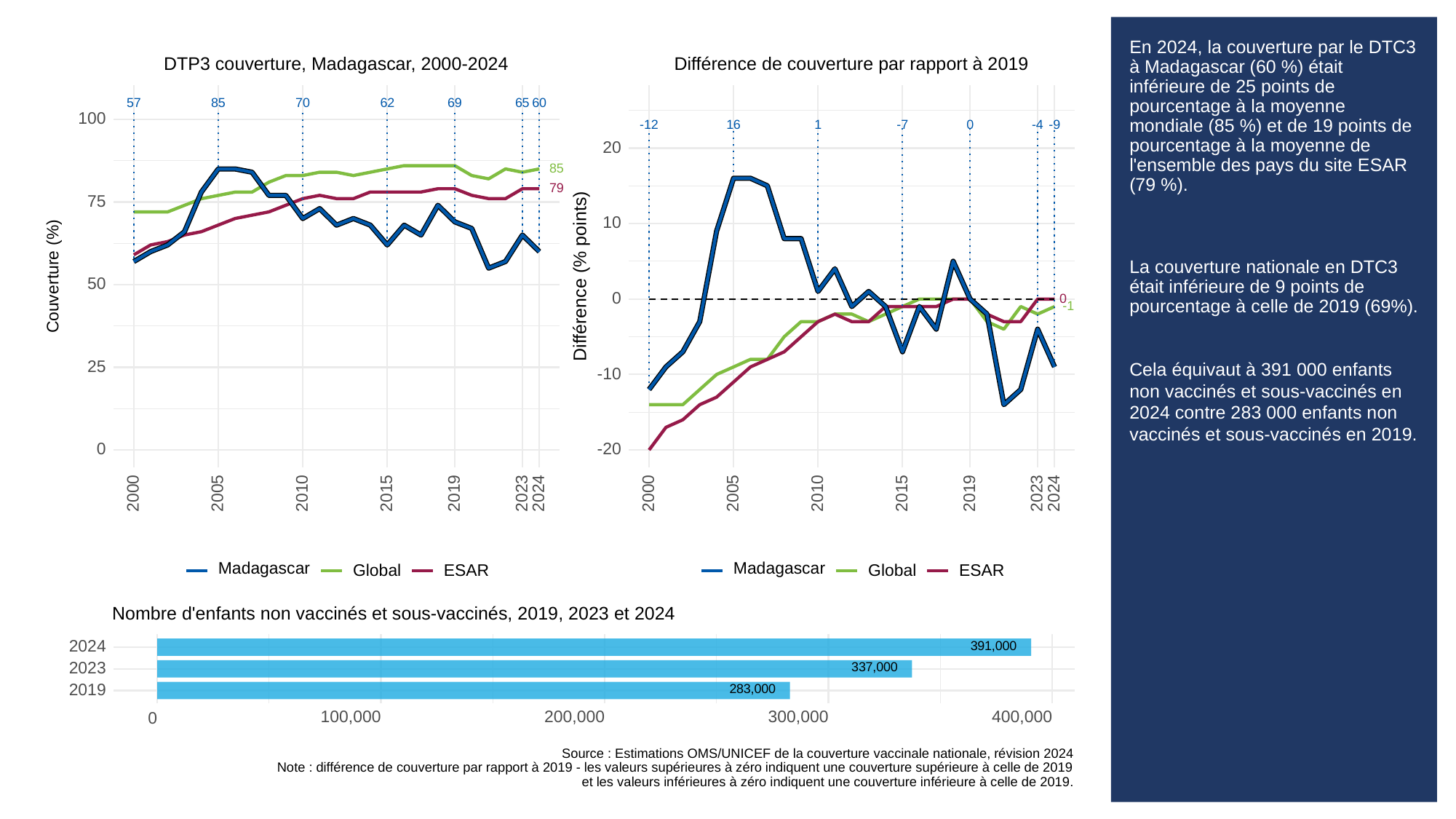

# En 2024, la couverture par le DTC3 à Madagascar (60 %) était inférieure de 25 points de pourcentage à la moyenne mondiale (85 %) et de 19 points de pourcentage à la moyenne de l'ensemble des pays du site ESAR (79 %).

La couverture nationale en DTC3 était inférieure de 9 points de pourcentage à celle de 2019 (69%).

Cela équivaut à 391 000 enfants non vaccinés et sous-vaccinés en 2024 contre 283 000 enfants non vaccinés et sous-vaccinés en 2019.

DTP3 couverture, Madagascar, 2000-2024
Différence de couverture par rapport à 2019

85
70
62
69
65
60
57

100

16
0
-9
-12
1
-4
-7

20

85

79

75

10

Différence (% points)
Couverture (%)
50

0
0

-1

25

-10

0
-20

2023
2023
2000
2005
2010
2015
2019
2024
2000
2005
2010
2015
2019
2024
Madagascar
Madagascar
Global
ESAR
Global
ESAR

Nombre d'enfants non vaccinés et sous-vaccinés, 2019, 2023 et 2024

391,000
2024

337,000
2023

283,000
2019

100,000
200,000
300,000
400,000
0
Source : Estimations OMS/UNICEF de la couverture vaccinale nationale, révision 2024
Note : différence de couverture par rapport à 2019 - les valeurs supérieures à zéro indiquent une couverture supérieure à celle de 2019
et les valeurs inférieures à zéro indiquent une couverture inférieure à celle de 2019.